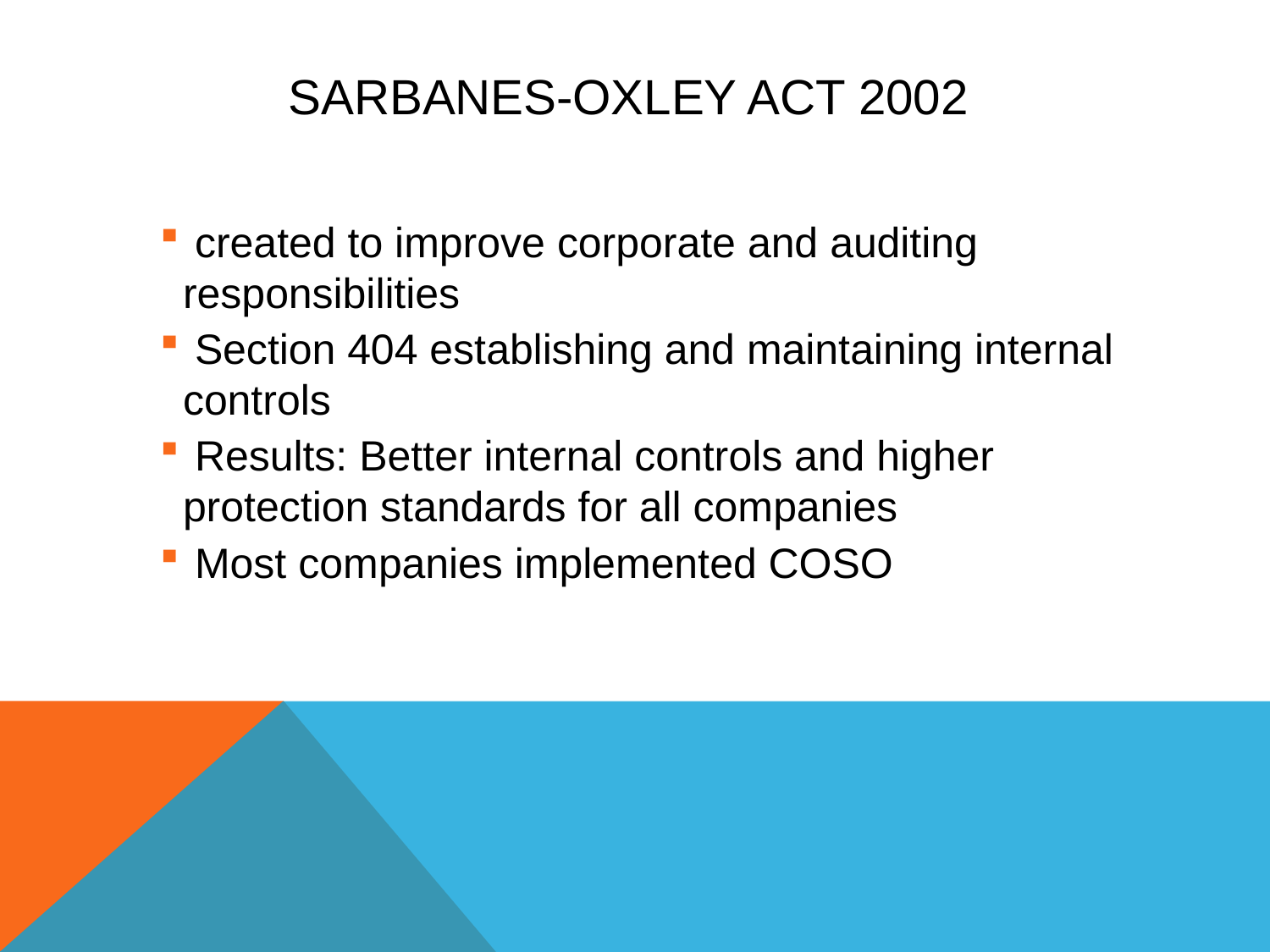

# Sarbanes-Oxley Act 2002

 created to improve corporate and auditing responsibilities
 Section 404 establishing and maintaining internal controls
 Results: Better internal controls and higher protection standards for all companies
 Most companies implemented COSO